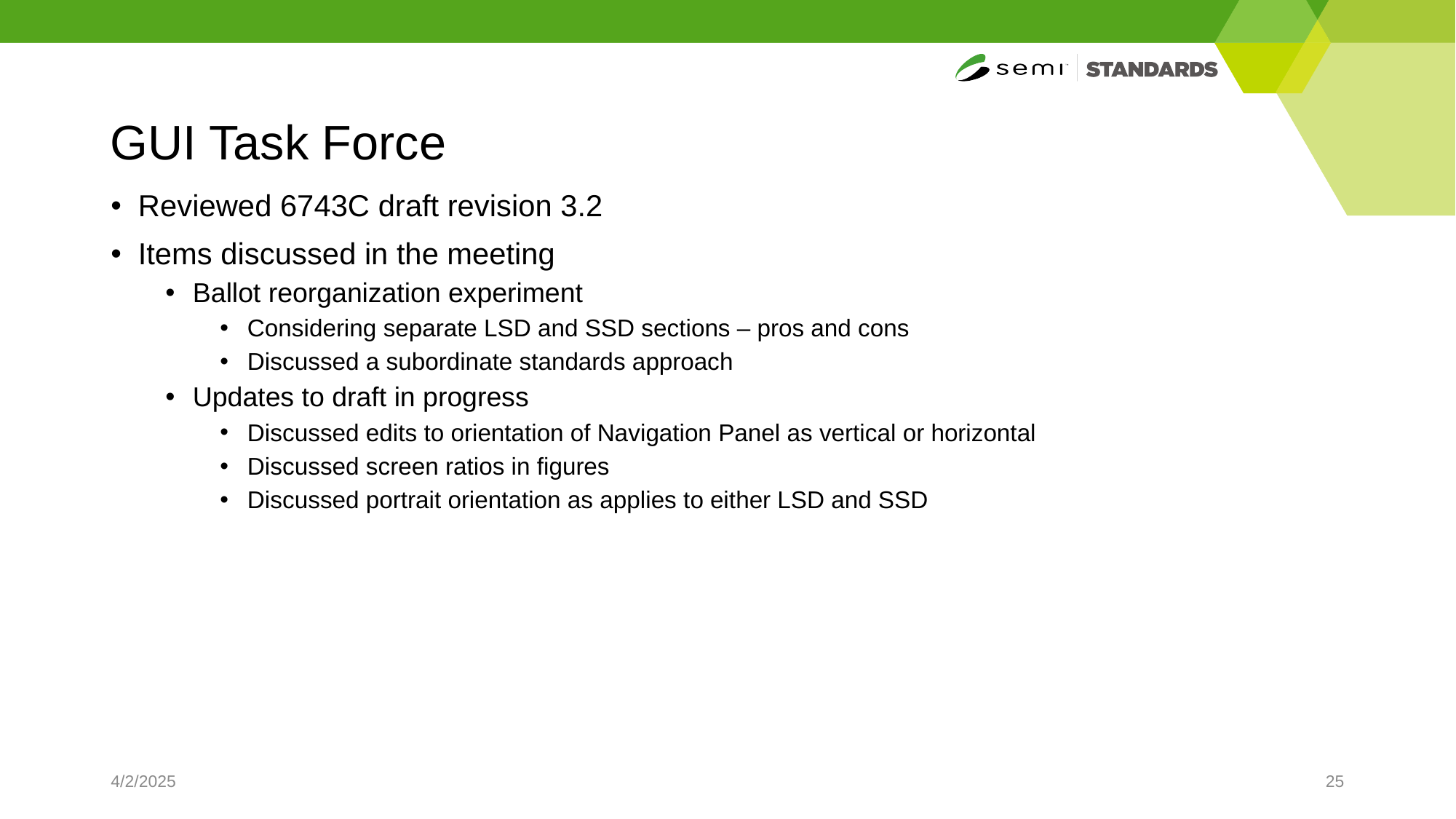

# GUI Task Force
Reviewed 6743C draft revision 3.2
Items discussed in the meeting
Ballot reorganization experiment
Considering separate LSD and SSD sections – pros and cons
Discussed a subordinate standards approach
Updates to draft in progress
Discussed edits to orientation of Navigation Panel as vertical or horizontal
Discussed screen ratios in figures
Discussed portrait orientation as applies to either LSD and SSD
4/2/2025

25